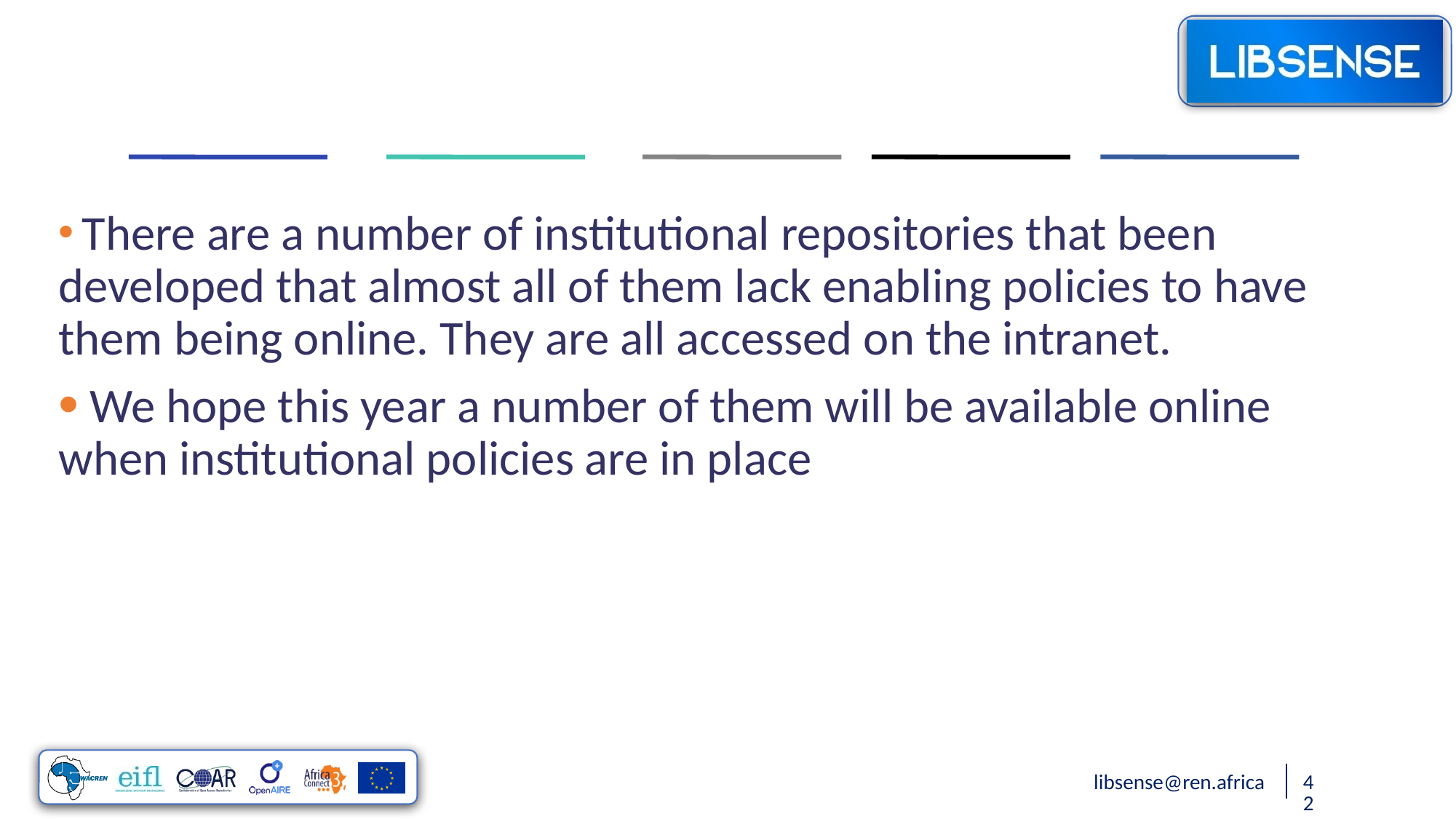

There are a number of institutional repositories that been developed that almost all of them lack enabling policies to have them being online. They are all accessed on the intranet.
 We hope this year a number of them will be available online when institutional policies are in place

libsense@ren.africa
42